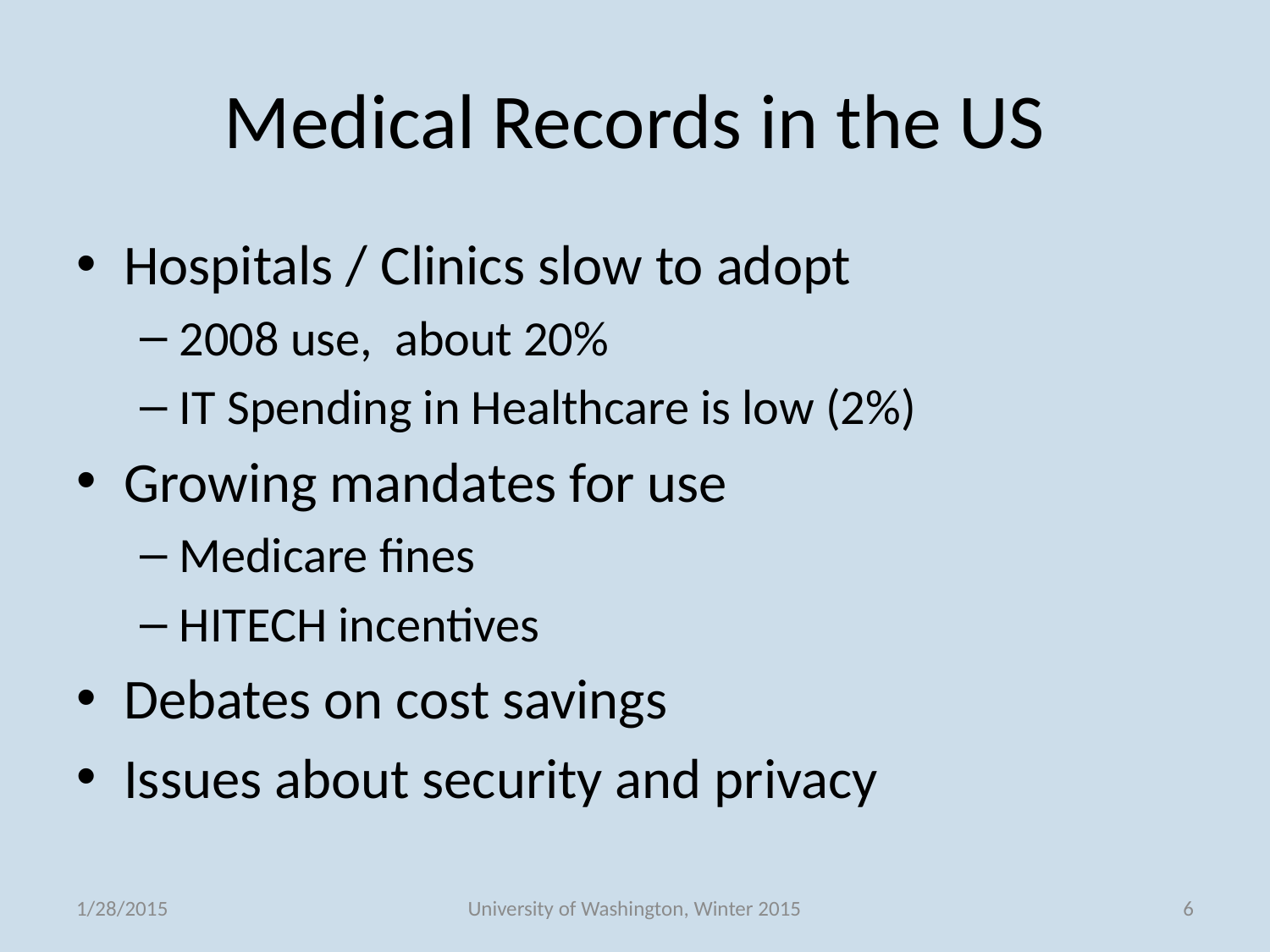

# Medical Records in the US
Hospitals / Clinics slow to adopt
2008 use,  about 20%
IT Spending in Healthcare is low (2%)
Growing mandates for use
Medicare fines
HITECH incentives
Debates on cost savings
Issues about security and privacy

1/28/2015
University of Washington, Winter 2015
6